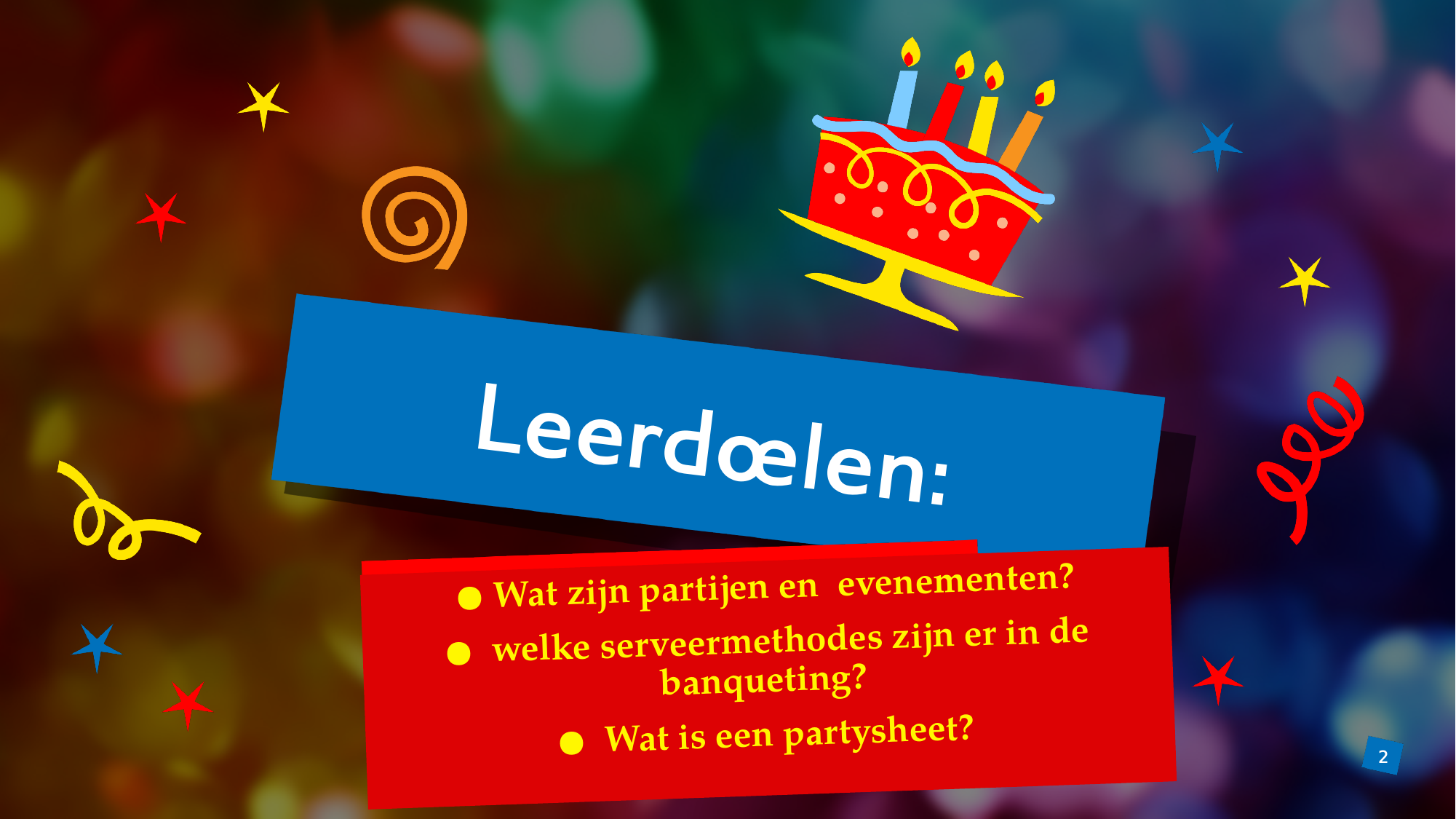

# Leerdoelen:
● Wat zijn partijen en  evenementen?
●  welke serveermethodes zijn er in de banqueting?
●  Wat is een partysheet?
2